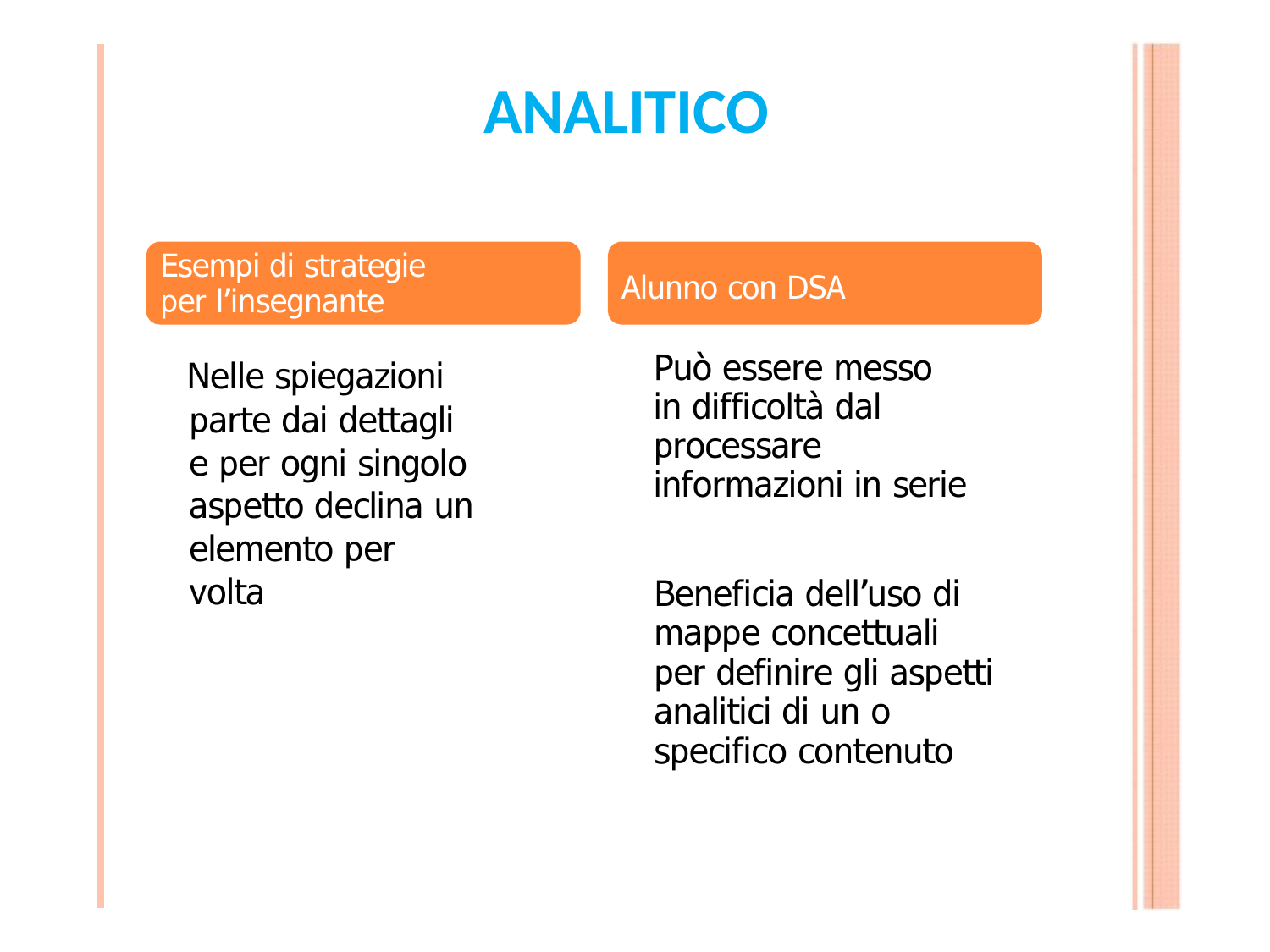

# ANALITICO

.
42

Esempi di strategie per l’insegnante
Alunno con DSA
Può essere messo in difficoltà dal processare informazioni in serie
Nelle spiegazioni parte dai dettagli e per ogni singolo aspetto declina un elemento per volta
Beneficia dell’uso di mappe concettuali per definire gli aspetti analitici di un o specifico contenuto